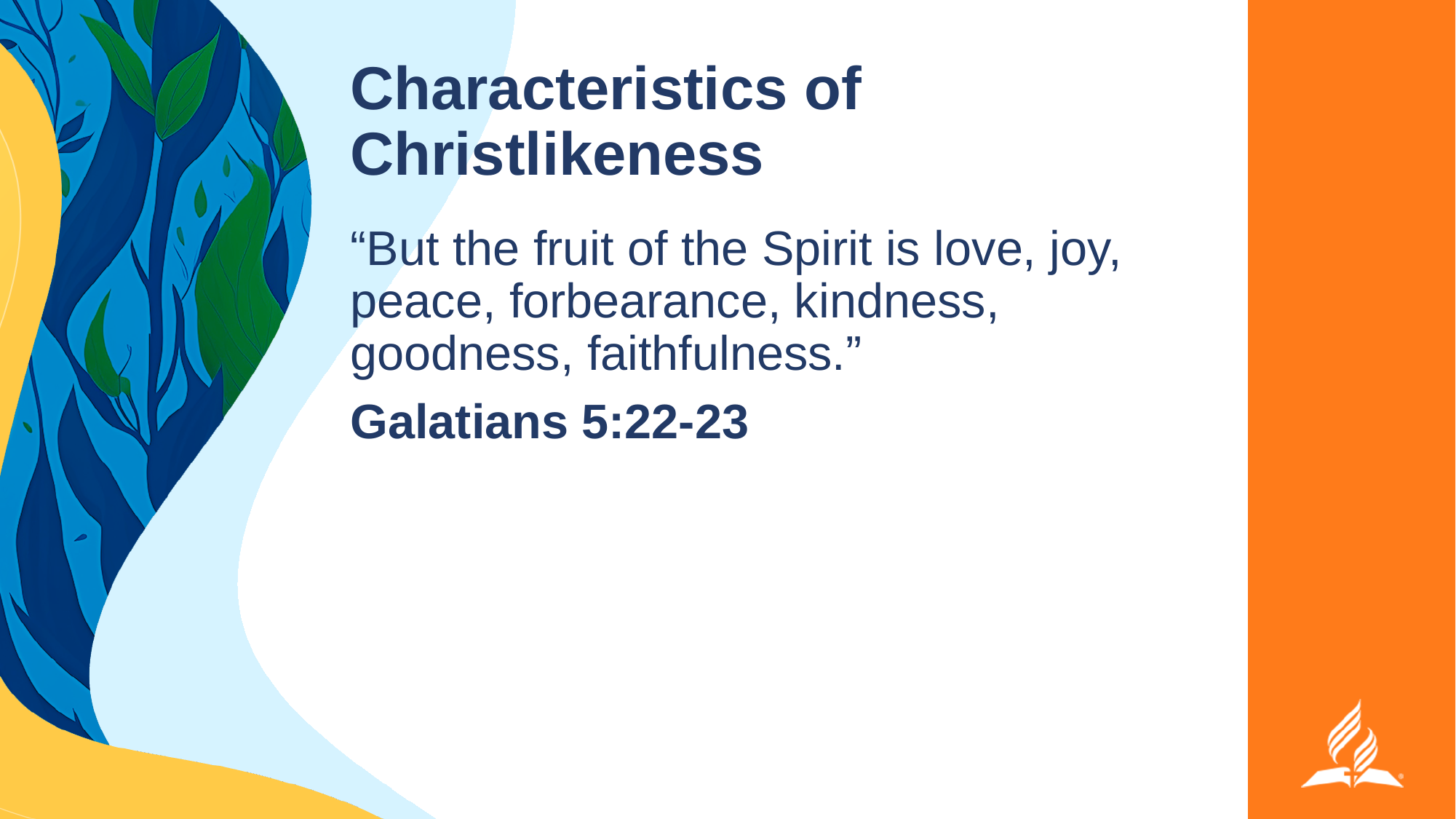

# Characteristics of Christlikeness
“But the fruit of the Spirit is love, joy, peace, forbearance, kindness, goodness, faithfulness.”
Galatians 5:22-23